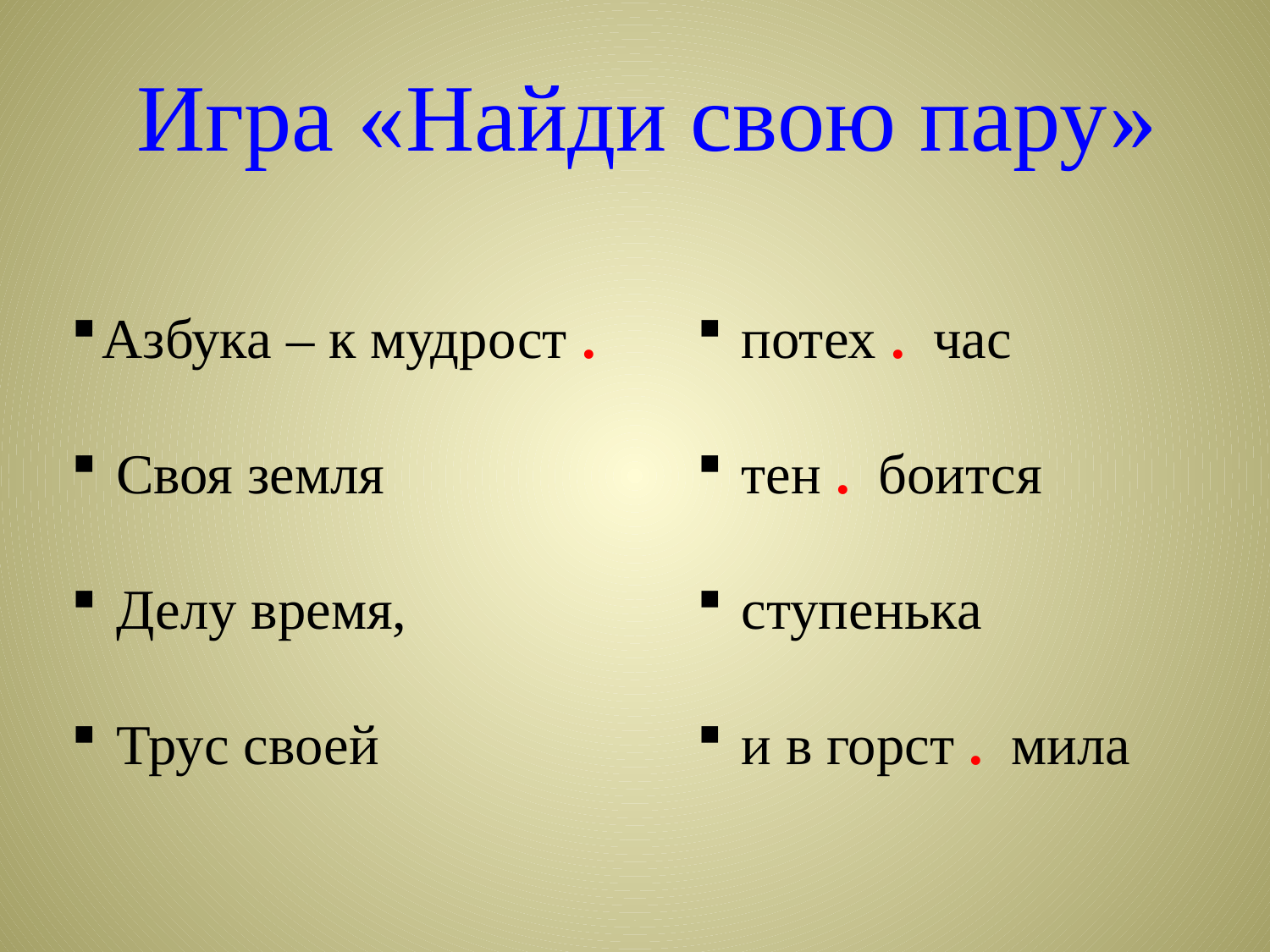

Игра «Найди свою пару»
Азбука – к мудрост .
 Своя земля
 Делу время,
 Трус своей
 потех .  час
 тен .  боится
 ступенька
 и в горст .  мила